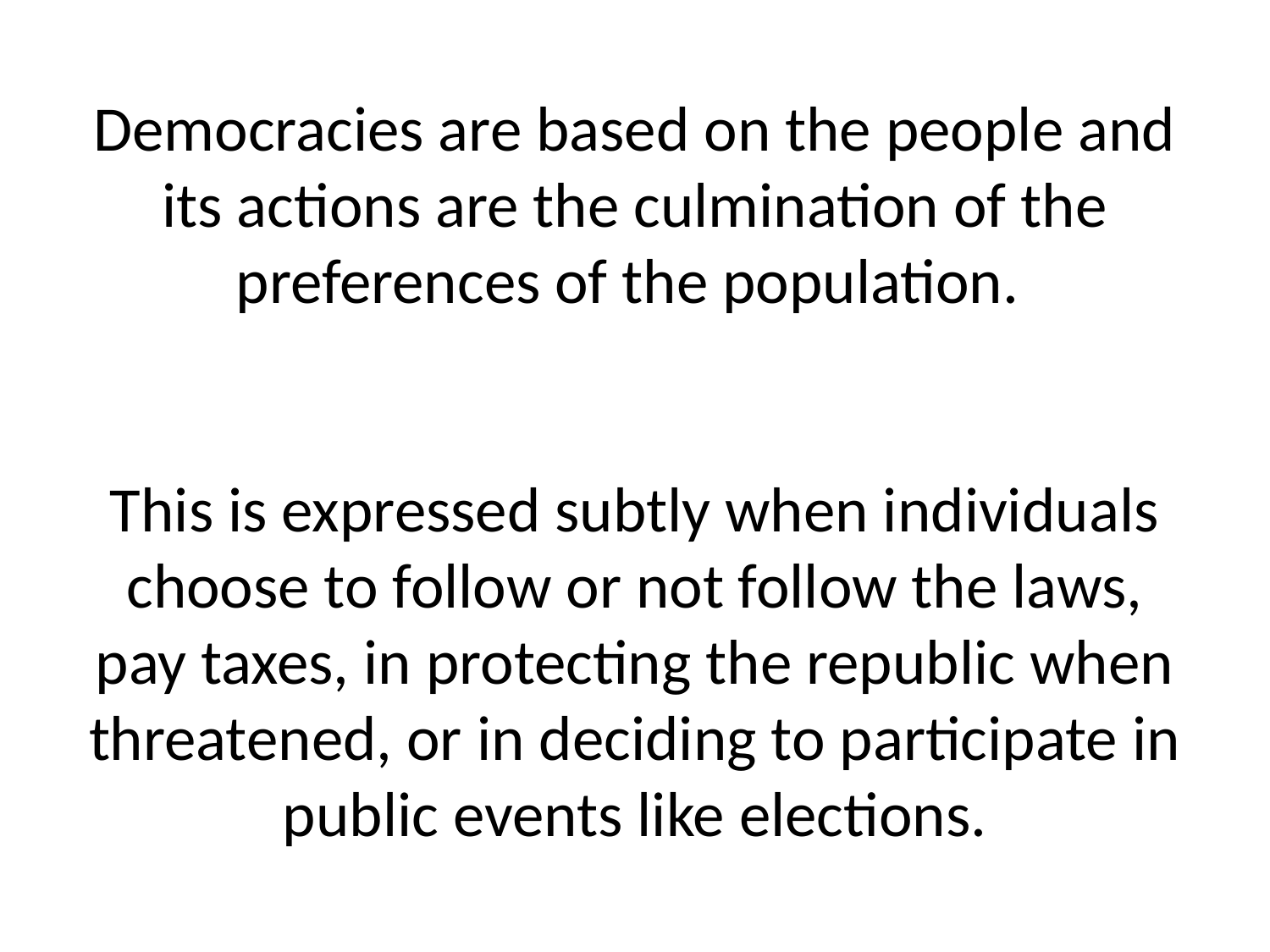

# Democracies are based on the people and its actions are the culmination of the preferences of the population. This is expressed subtly when individuals choose to follow or not follow the laws, pay taxes, in protecting the republic when threatened, or in deciding to participate in public events like elections.